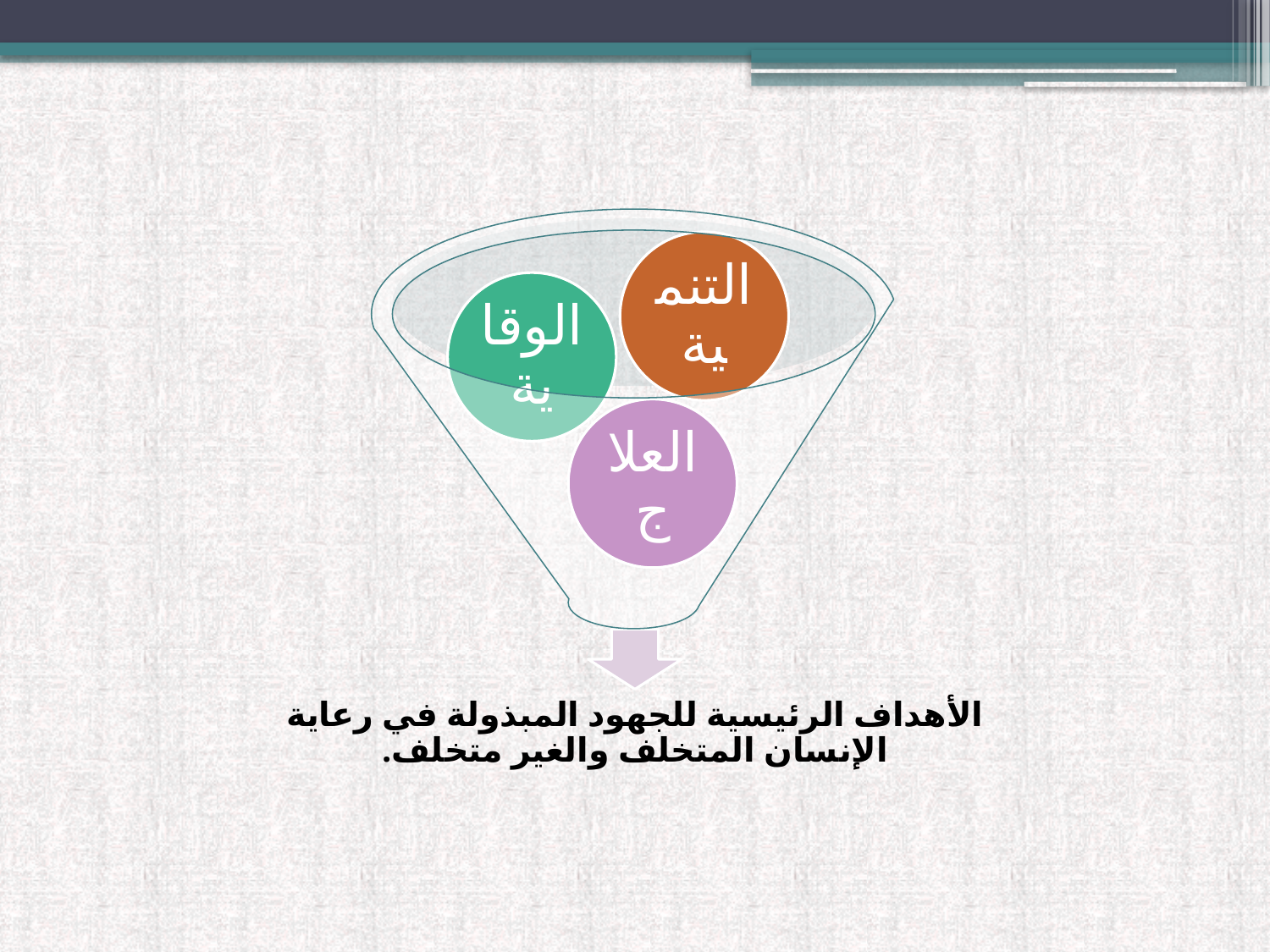

الأهداف الرئيسية للجهود المبذولة في رعاية الإنسان المتخلف والغير متخلف.
العلاج
الوقاية
التنمية